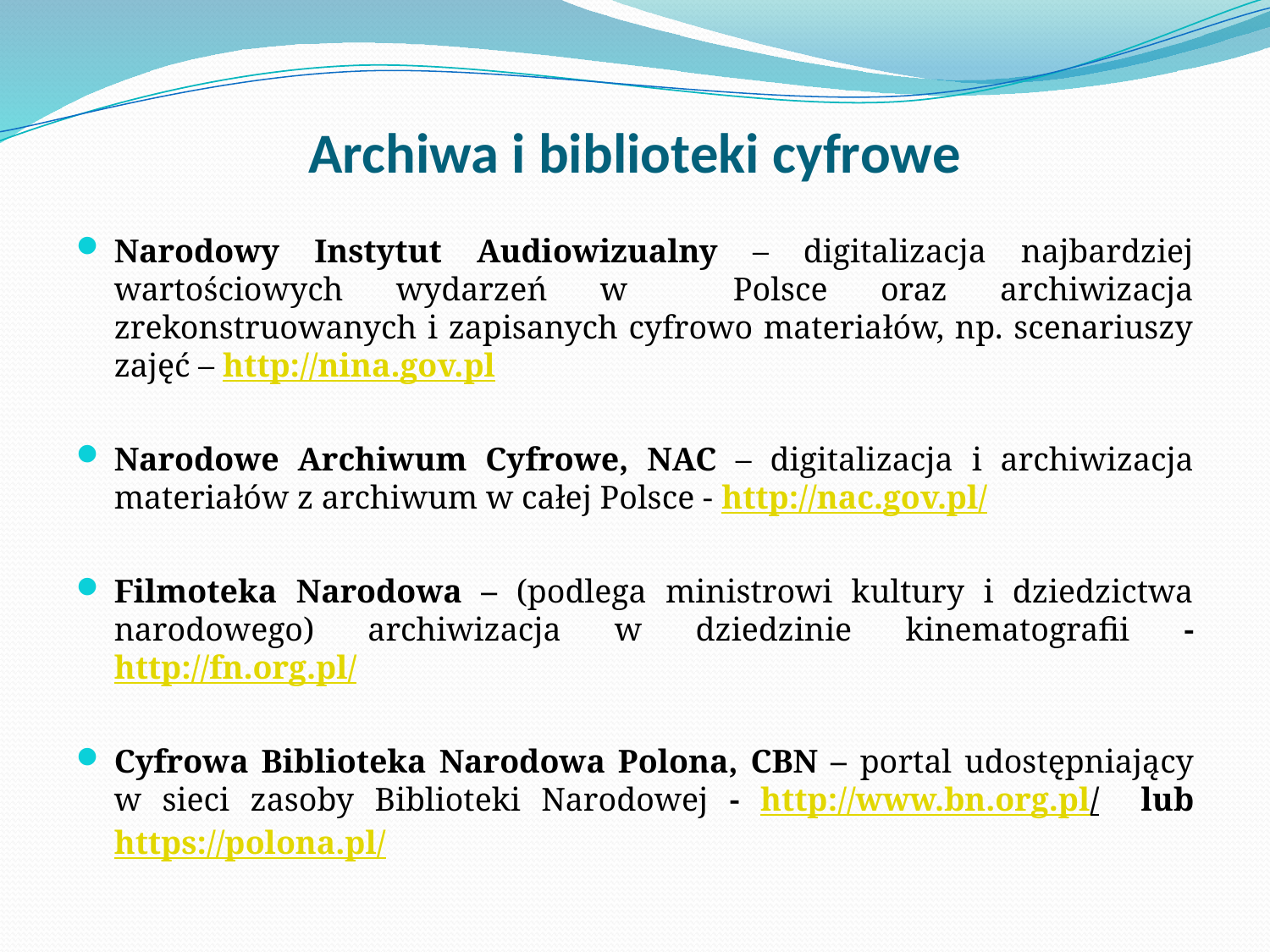

# Archiwa i biblioteki cyfrowe
Narodowy Instytut Audiowizualny – digitalizacja najbardziej wartościowych wydarzeń w  Polsce oraz archiwizacja zrekonstruowanych i zapisanych cyfrowo materiałów, np. scenariuszy zajęć – http://nina.gov.pl

Narodowe Archiwum Cyfrowe, NAC – digitalizacja i archiwizacja materiałów z archiwum w całej Polsce - http://nac.gov.pl/

Filmoteka Narodowa – (podlega ministrowi kultury i dziedzictwa narodowego) archiwizacja w dziedzinie kinematografii - http://fn.org.pl/

Cyfrowa Biblioteka Narodowa Polona, CBN – portal udostępniający w sieci zasoby Biblioteki Narodowej - http://www.bn.org.pl/  lub https://polona.pl/